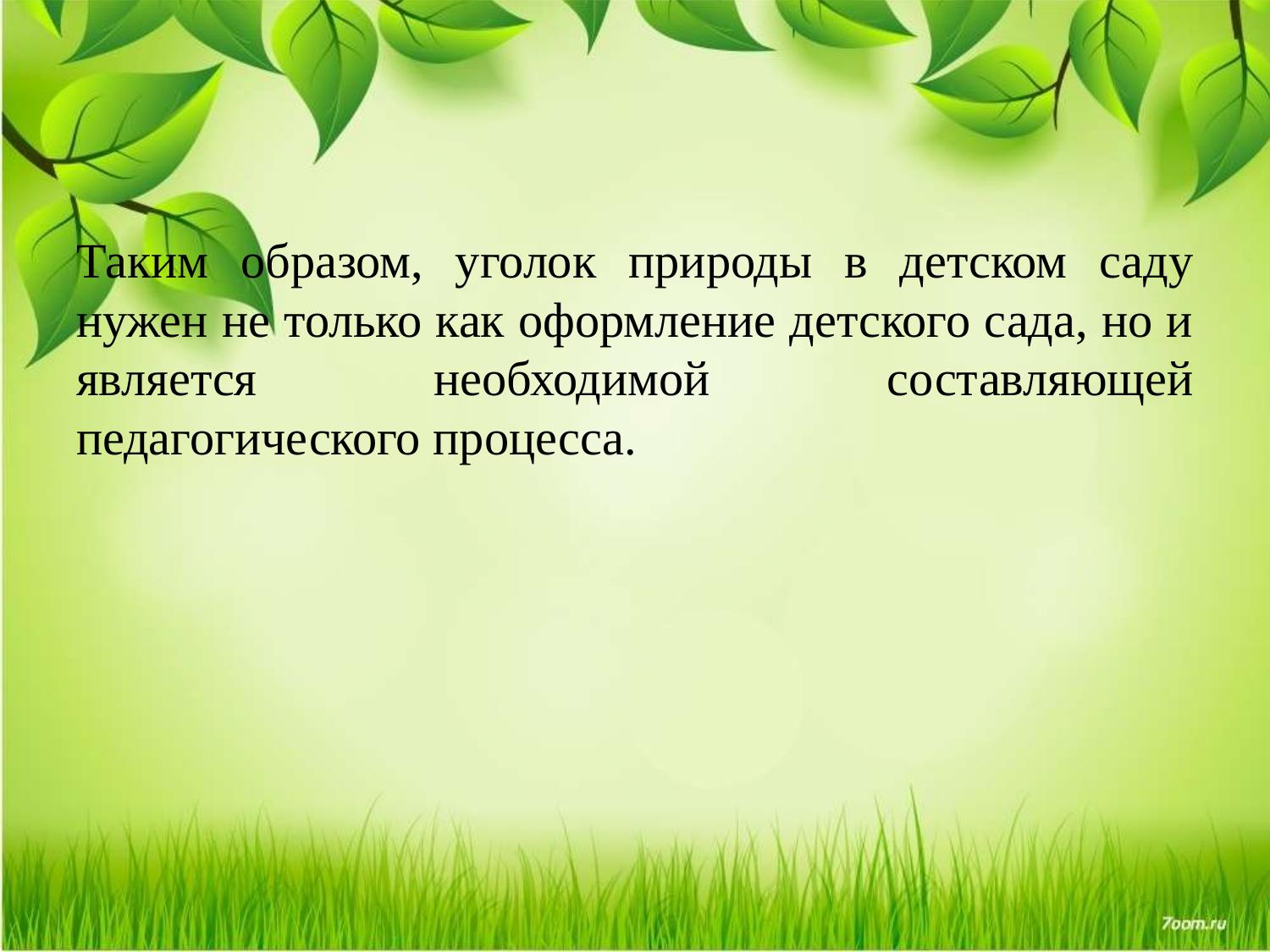

#
Таким образом, уголок природы в детском саду нужен не только как оформление детского сада, но и является необходимой составляющей педагогического процесса.